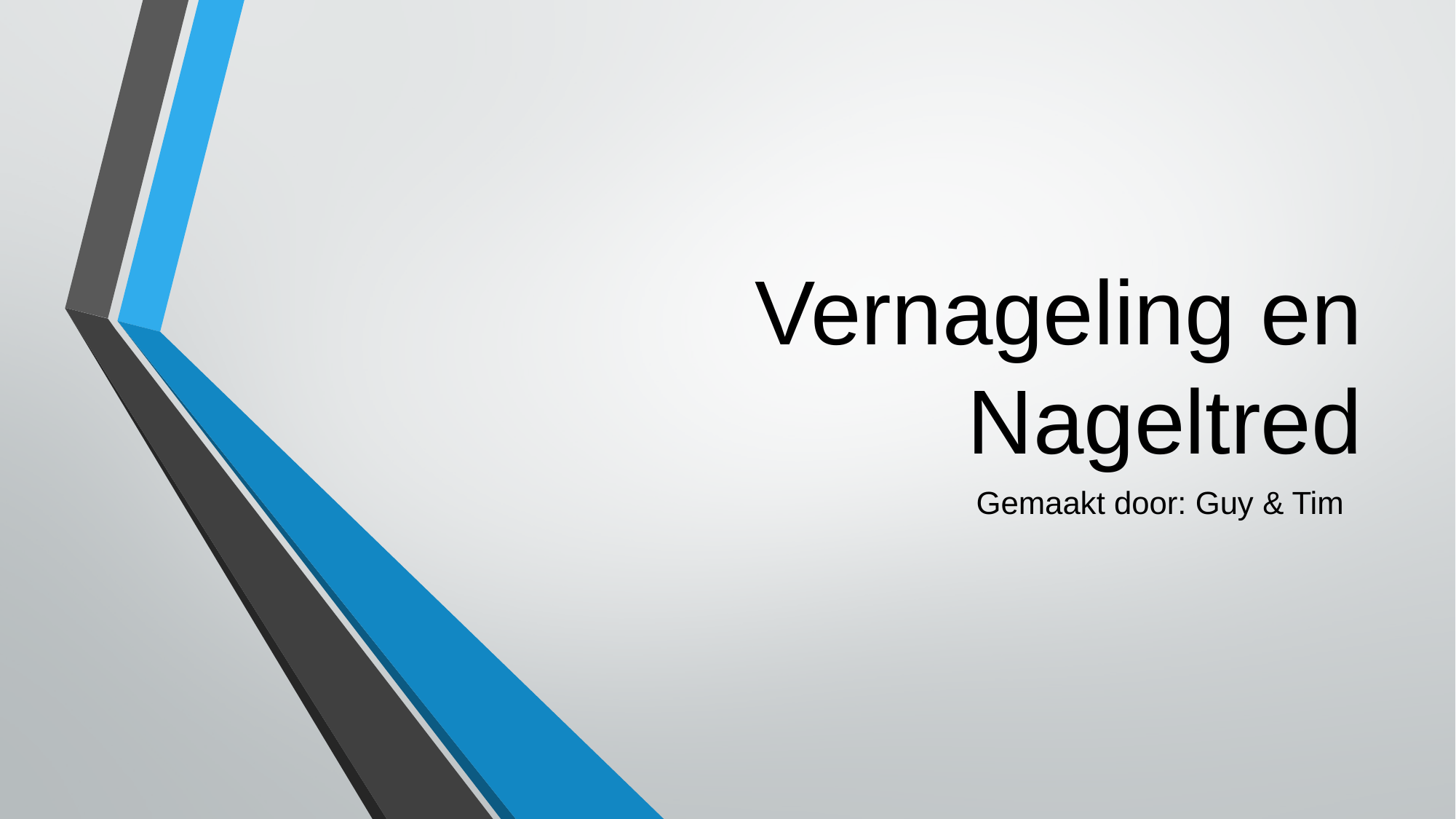

# Vernageling en Nageltred
Gemaakt door: Guy & Tim